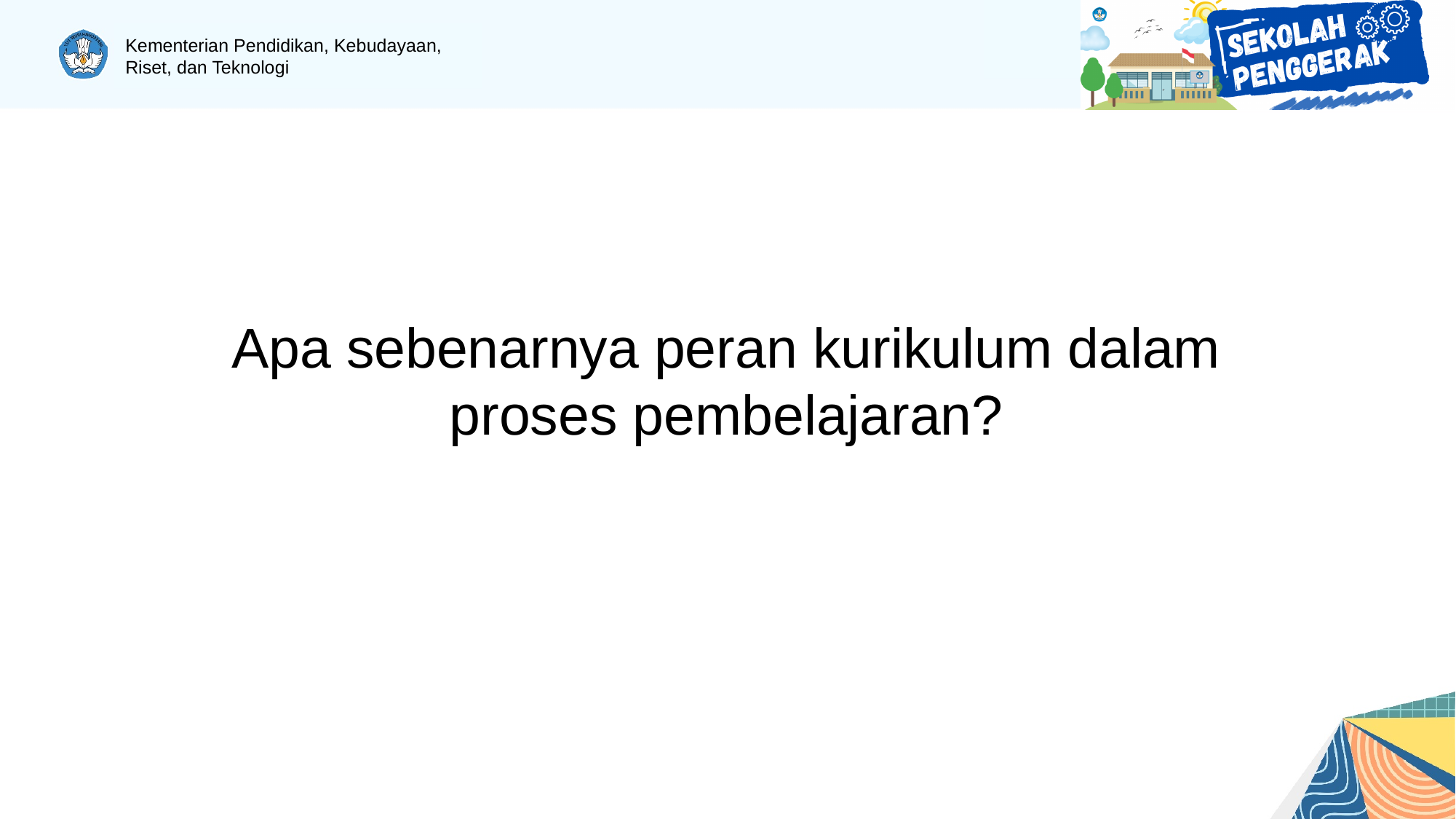

Apa sebenarnya peran kurikulum dalam proses pembelajaran?